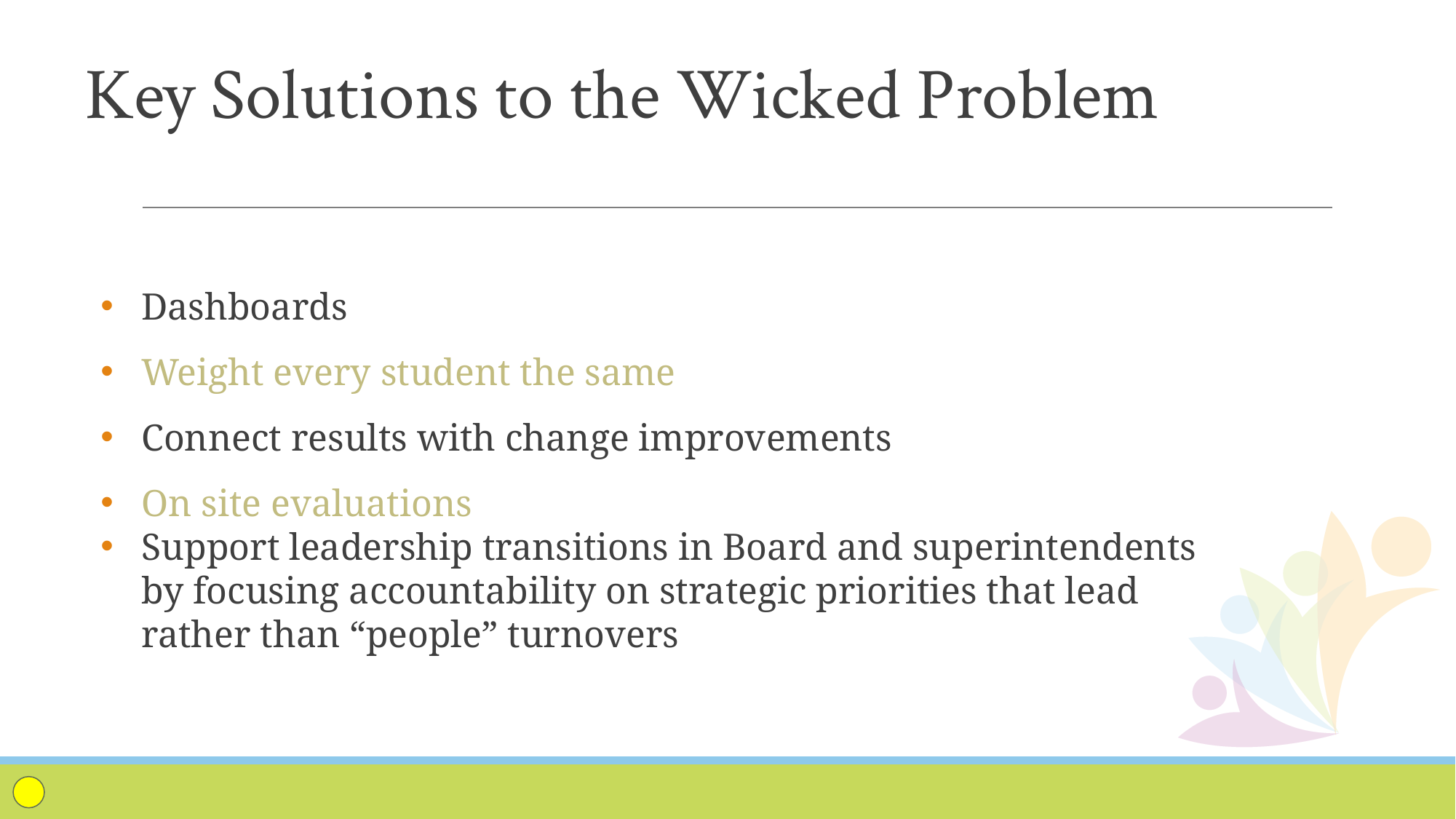

# Key Solutions to the Wicked Problem
Dashboards
Weight every student the same
Connect results with change improvements
On site evaluations
Support leadership transitions in Board and superintendents by focusing accountability on strategic priorities that lead rather than “people” turnovers